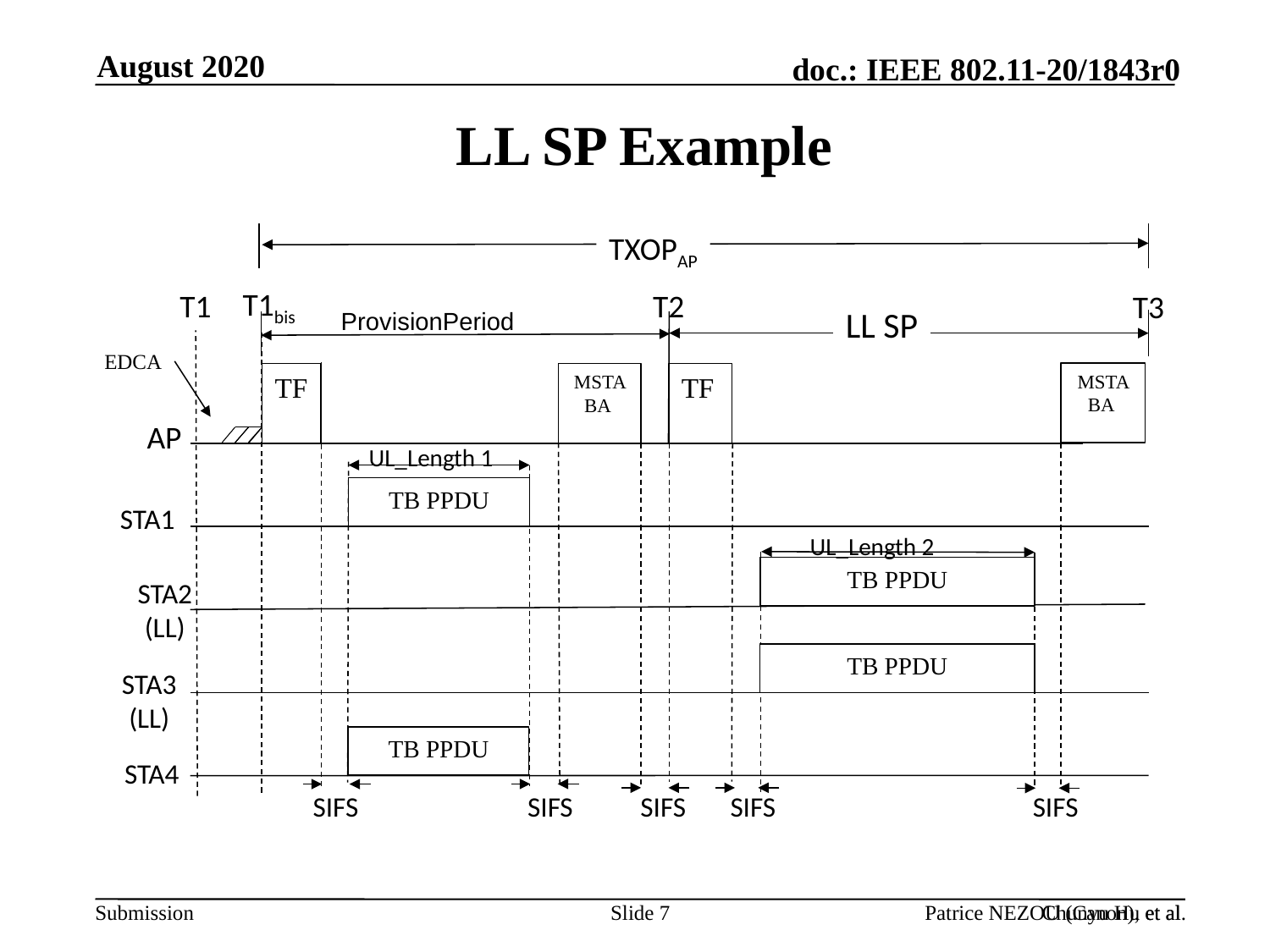

Chunyu Hu et al.
August 2020
# LL SP Example
TXOPAP
T1bis
T1
T2
T3
LL SP
ProvisionPeriod
EDCA
MSTA BA
TF
TF
MSTA BA
AP
UL_Length 1
TB PPDU
STA1
UL_Length 2
TB PPDU
STA2
(LL)
TB PPDU
STA3
(LL)
TB PPDU
STA4
SIFS
SIFS
SIFS
SIFS
SIFS
Slide 7
Patrice NEZOU (Canon), et al